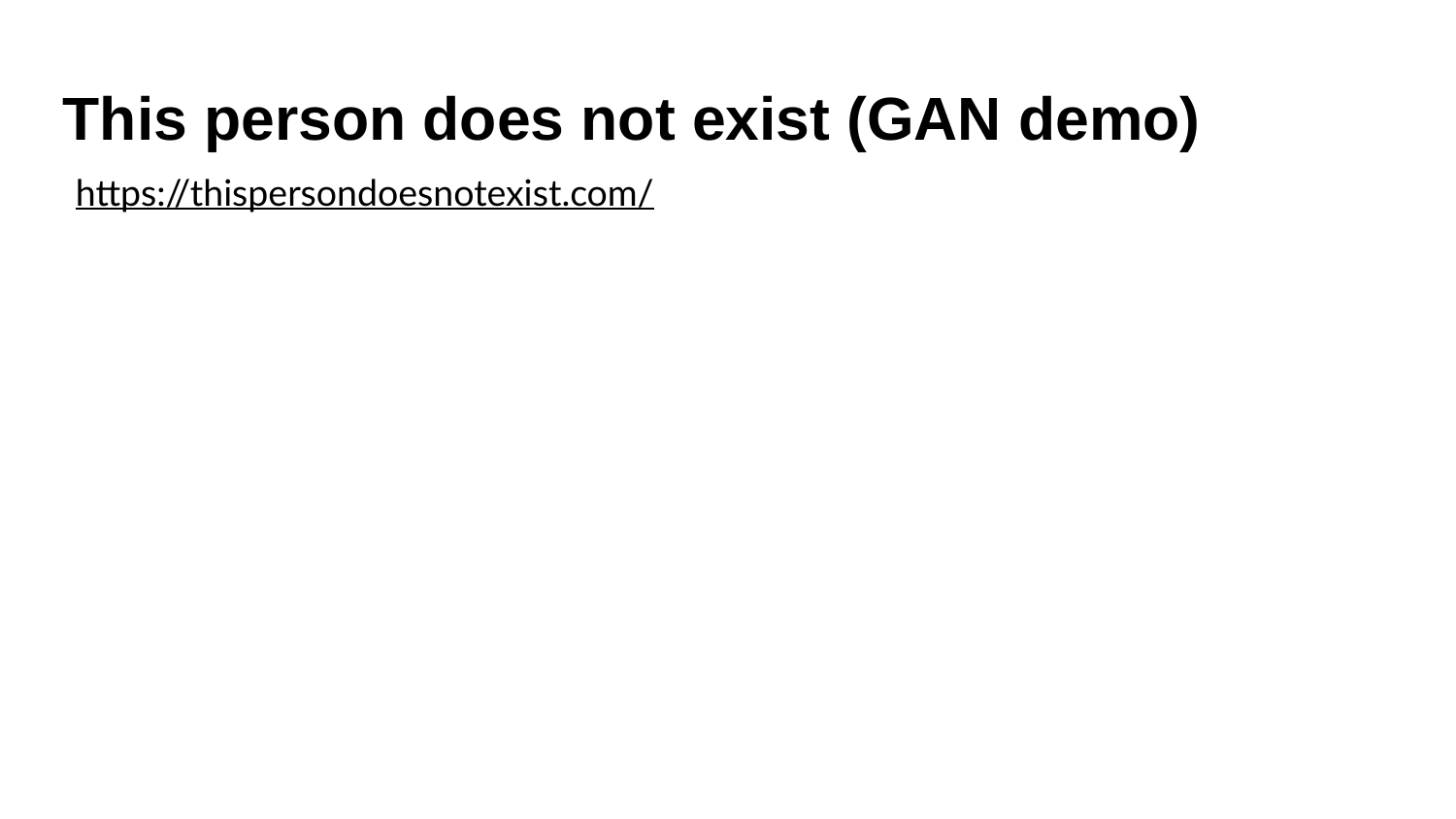

# This person does not exist (GAN demo)
https://thispersondoesnotexist.com/